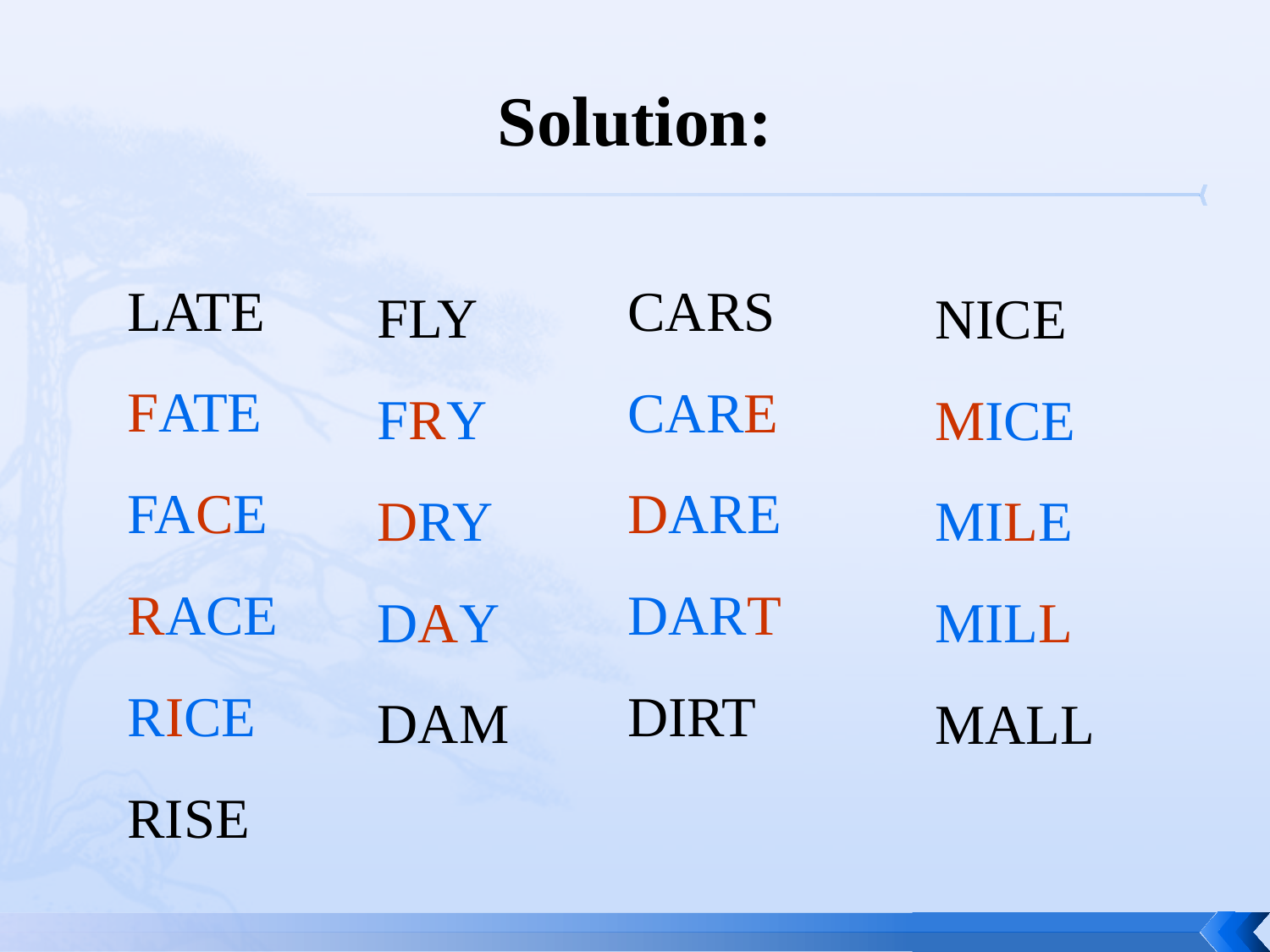

# Solution:
LATE
FATE
FACE
RACE
RICE
RISE
CARS
CARE
DARE
DART
DIRT

FLY
FRY
DRY
DAY
DAM

NICE
MICE
MILE
MILL
MALL

|  |
| --- |
|  |
|  |
|  |
|  |